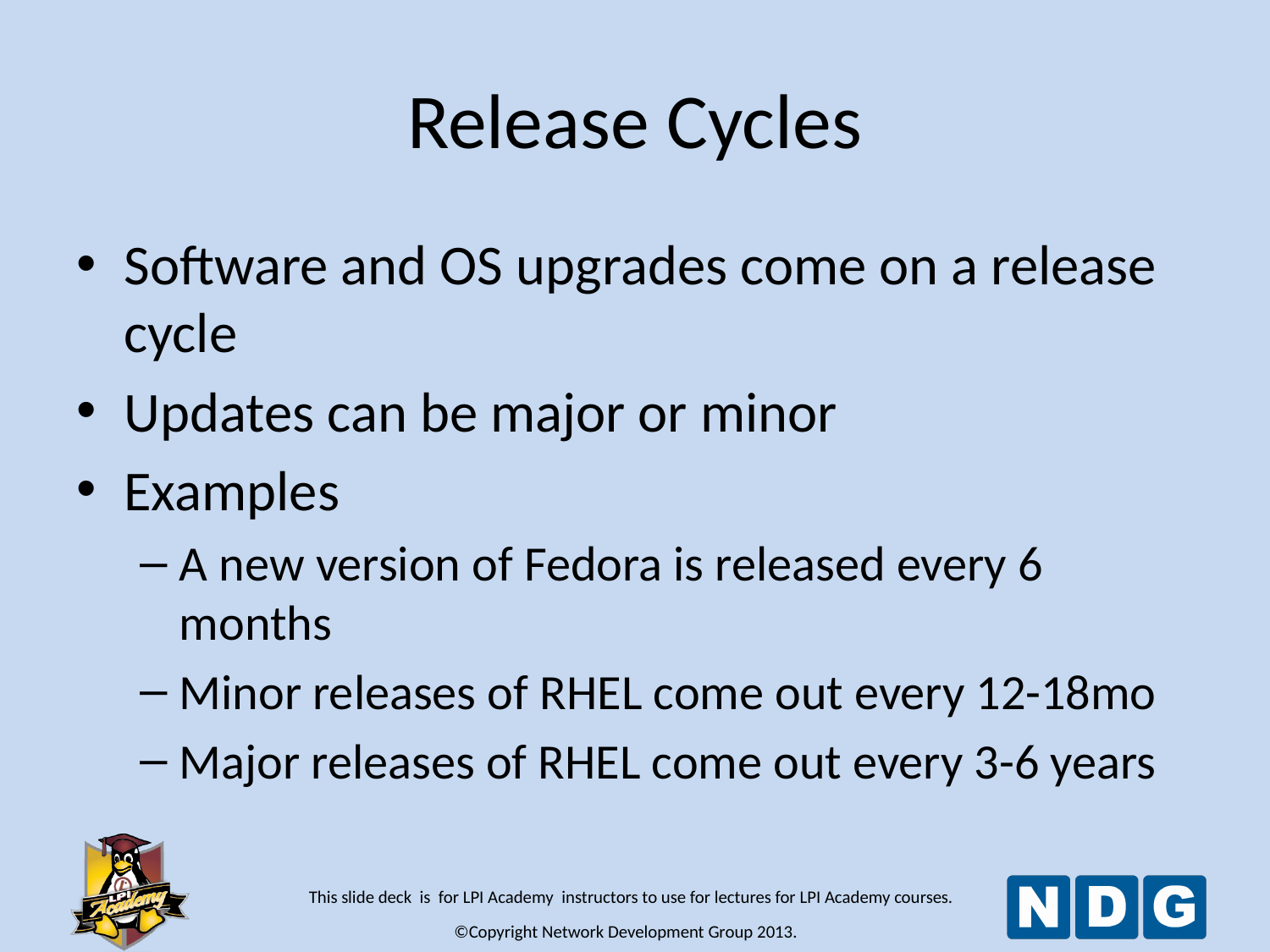

# Release Cycles
Software and OS upgrades come on a release cycle
Updates can be major or minor
Examples
A new version of Fedora is released every 6 months
Minor releases of RHEL come out every 12-18mo
Major releases of RHEL come out every 3-6 years